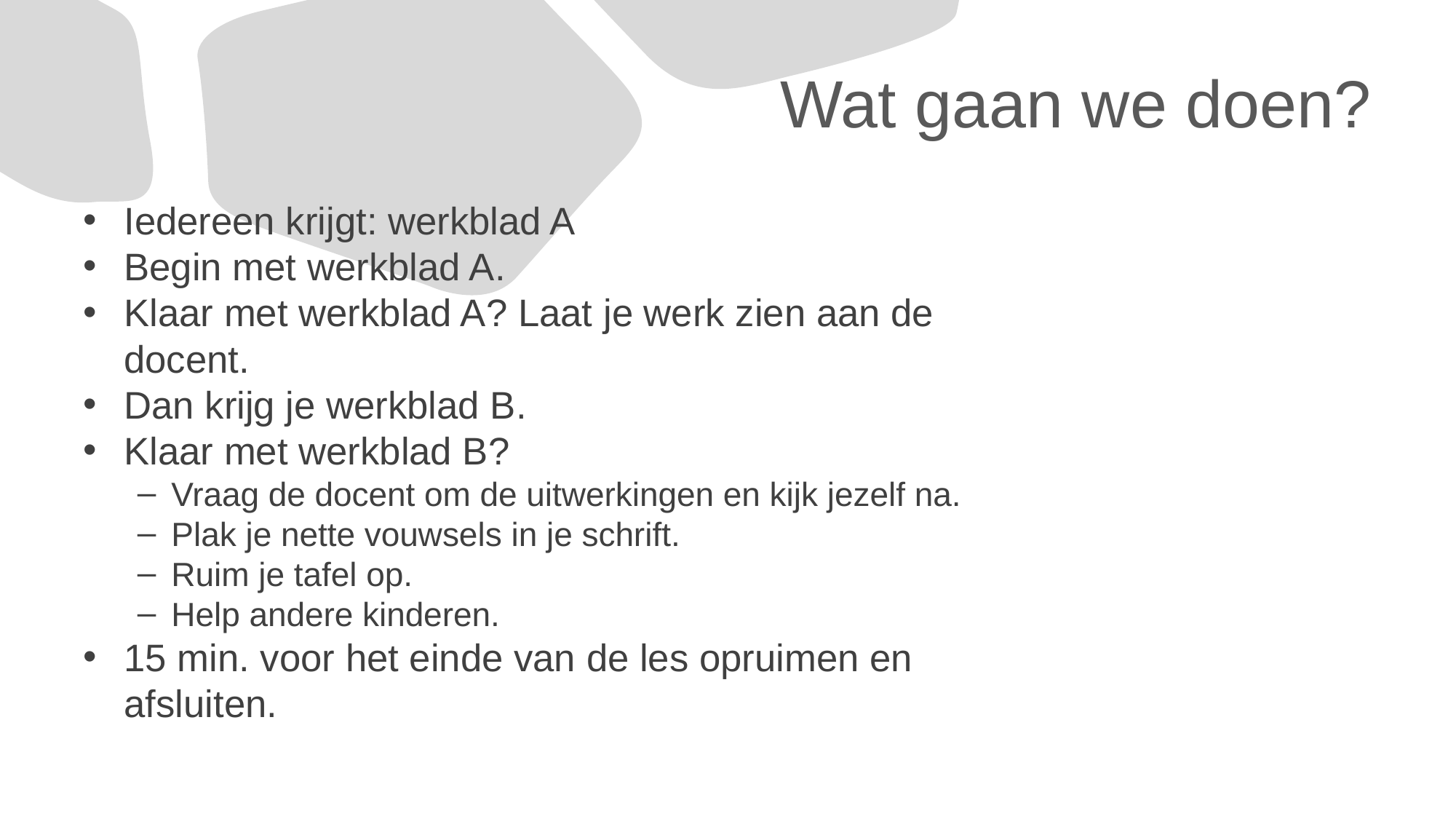

# Wat gaan we doen?
Iedereen krijgt: werkblad A
Begin met werkblad A.
Klaar met werkblad A? Laat je werk zien aan de docent.
Dan krijg je werkblad B.
Klaar met werkblad B?
Vraag de docent om de uitwerkingen en kijk jezelf na.
Plak je nette vouwsels in je schrift.
Ruim je tafel op.
Help andere kinderen.
15 min. voor het einde van de les opruimen en afsluiten.